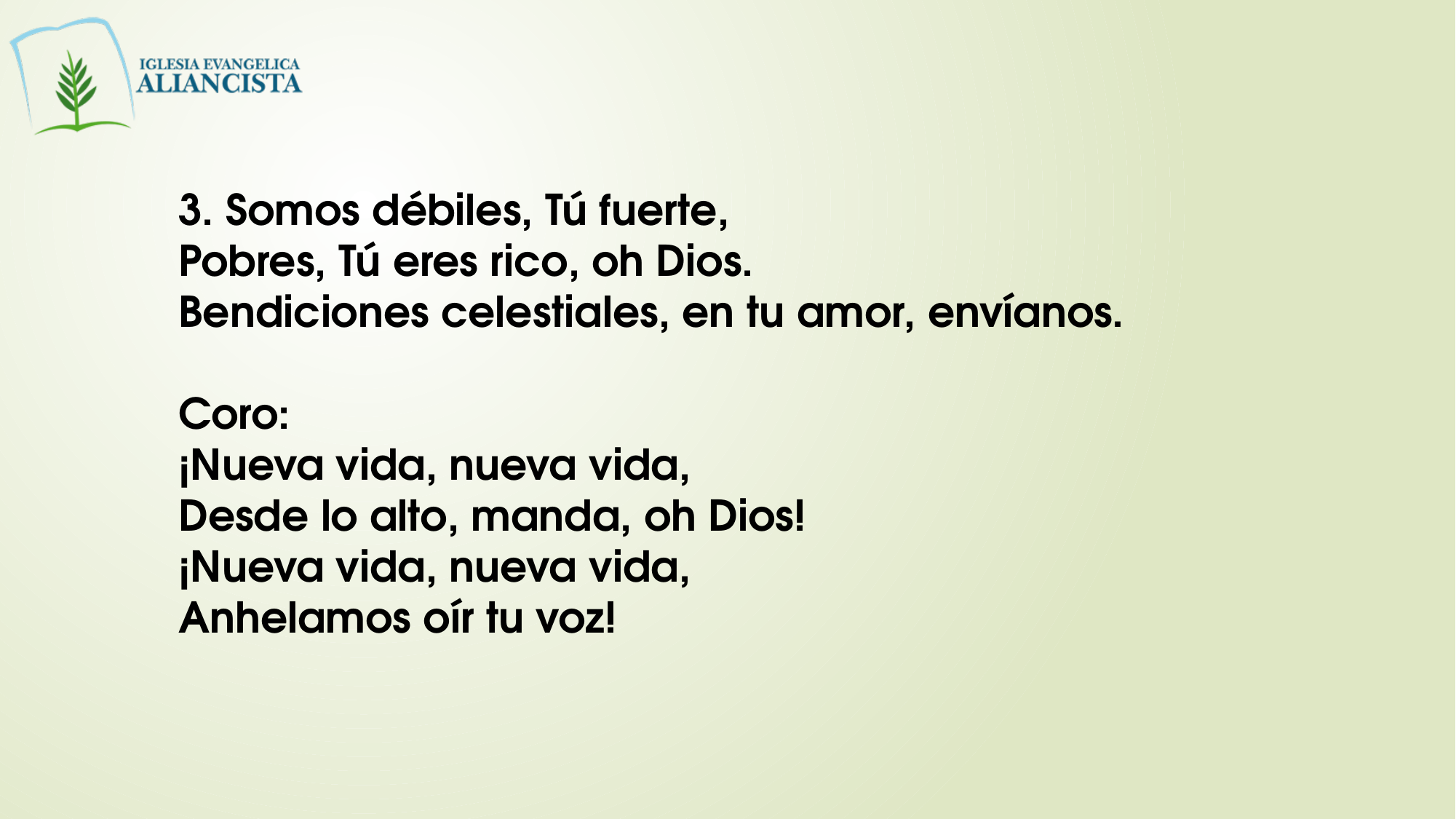

3. Somos débiles, Tú fuerte,
Pobres, Tú eres rico, oh Dios.
Bendiciones celestiales, en tu amor, envíanos.

Coro:
¡Nueva vida, nueva vida,
Desde lo alto, manda, oh Dios!
¡Nueva vida, nueva vida,
Anhelamos oír tu voz!